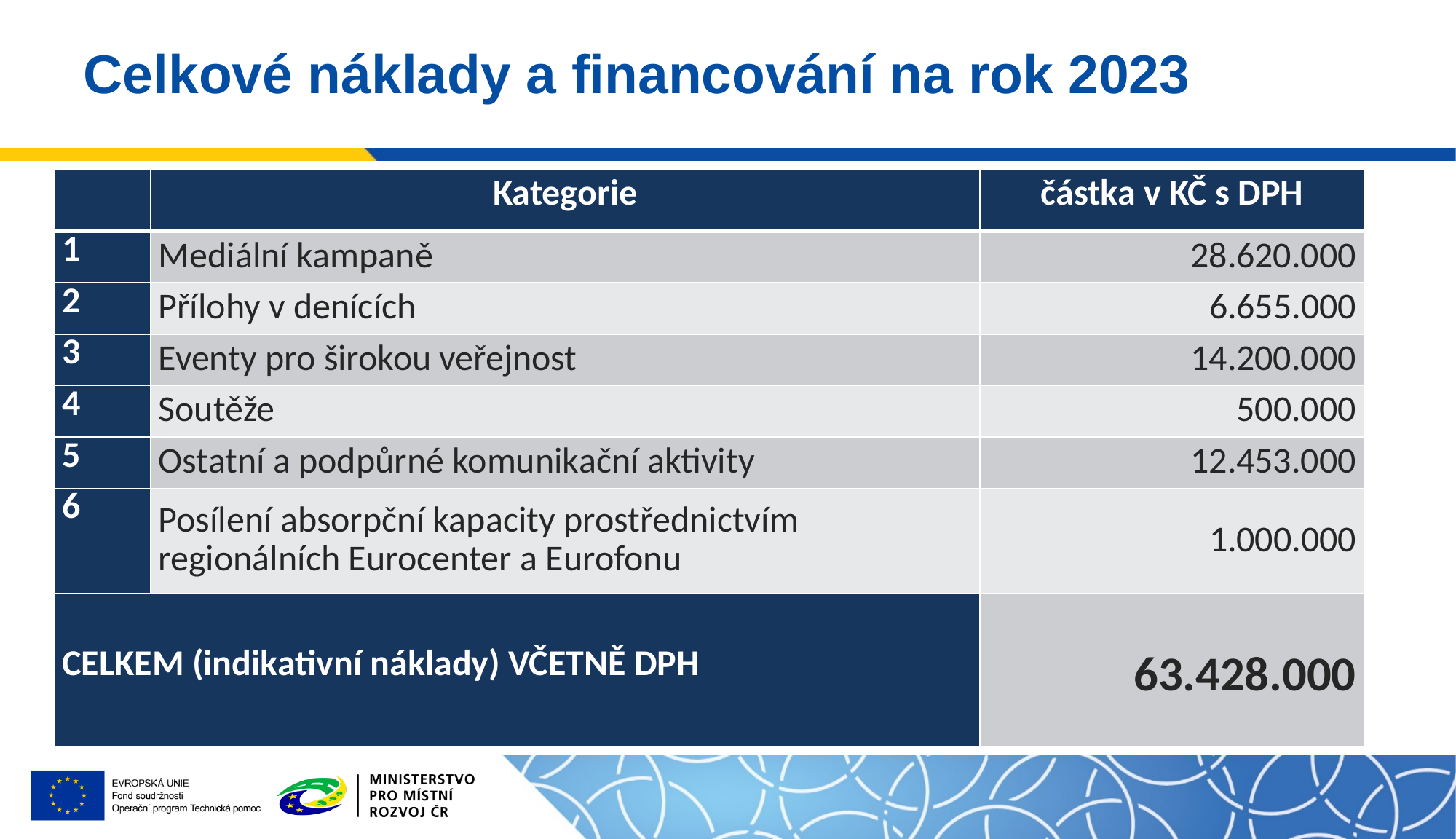

# Celkové náklady a financování na rok 2023
|  | Kategorie | částka v KČ s DPH |
| --- | --- | --- |
| 1 | Mediální kampaně | 28.620.000 |
| 2 | Přílohy v denících | 6.655.000 |
| 3 | Eventy pro širokou veřejnost | 14.200.000 |
| 4 | Soutěže | 500.000 |
| 5 | Ostatní a podpůrné komunikační aktivity | 12.453.000 |
| 6 | Posílení absorpční kapacity prostřednictvím regionálních Eurocenter a Eurofonu | 1.000.000 |
| CELKEM (indikativní náklady) VČETNĚ DPH |  | 63.428.000 |